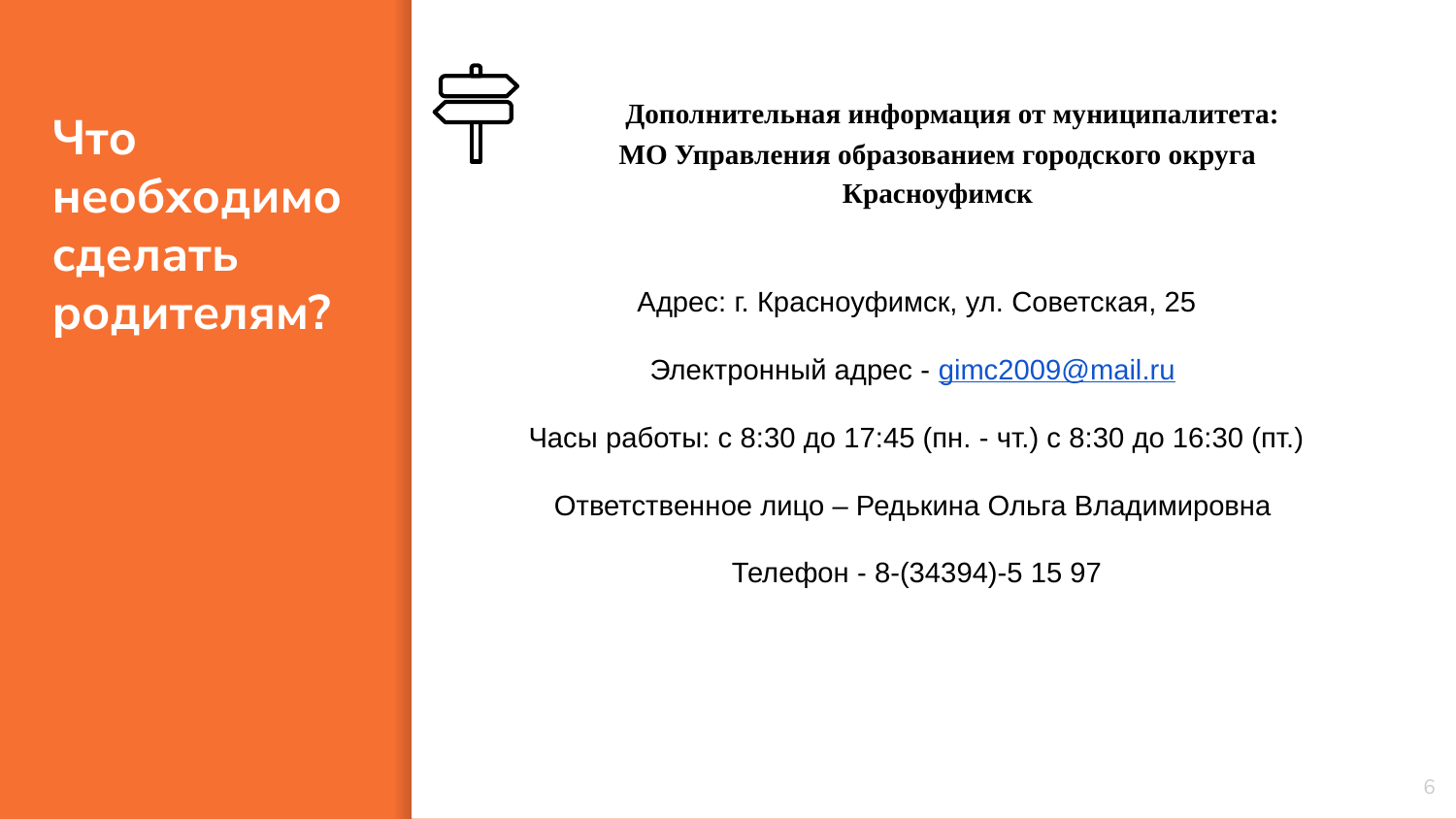

Дополнительная информация от муниципалитета: МО Управления образованием городского округа Красноуфимск
# Что необходимо сделать родителям?

Адрес: г. Красноуфимск, ул. Советская, 25

Электронный адрес - gimc2009@mail.ru

Часы работы: с 8:30 до 17:45 (пн. - чт.) с 8:30 до 16:30 (пт.)

Ответственное лицо – Редькина Ольга Владимировна

Телефон - 8-(34394)-5 15 97
6